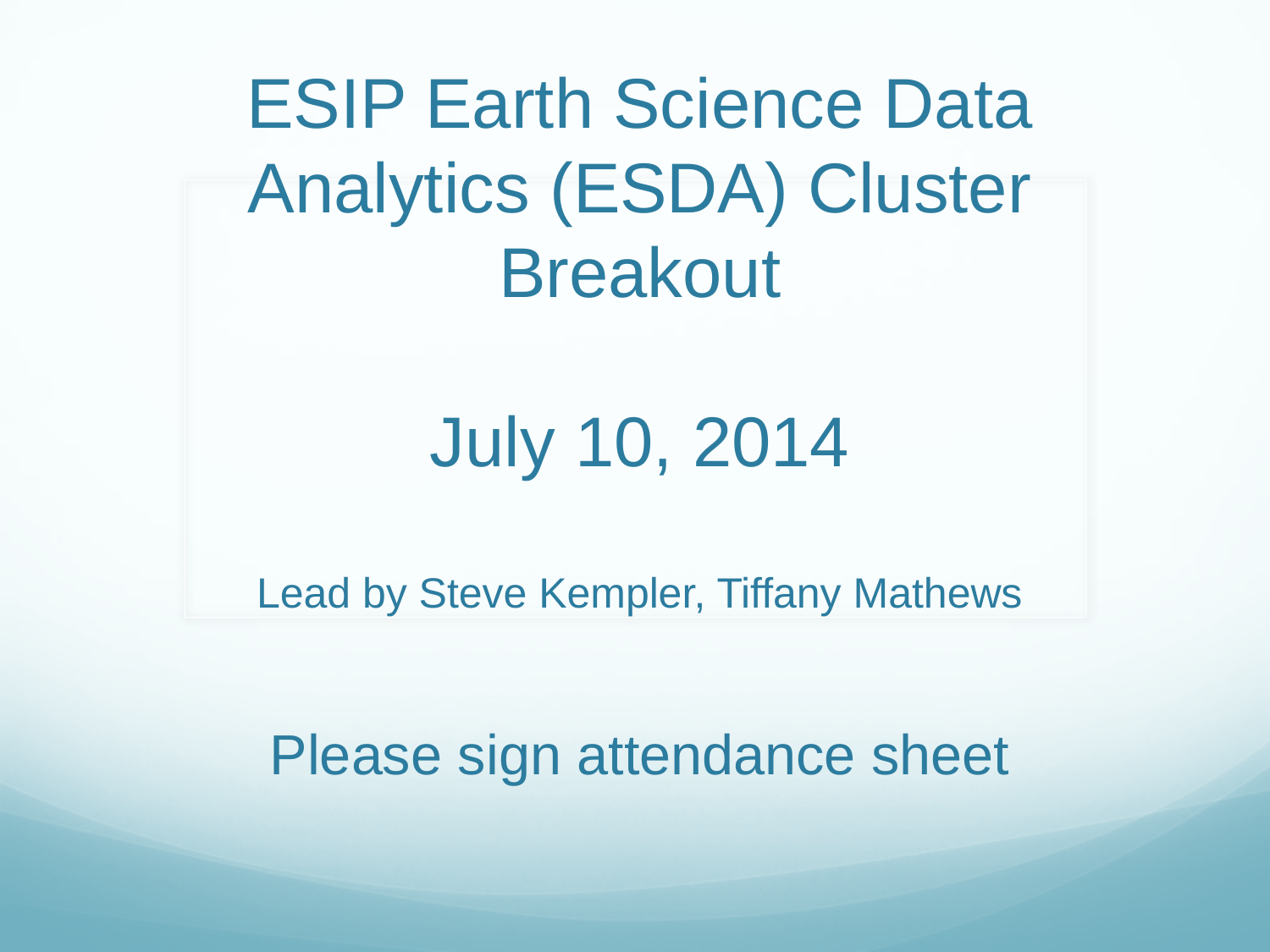

# ESIP Earth Science Data Analytics (ESDA) Cluster Breakout July 10, 2014 Lead by Steve Kempler, Tiffany Mathews Please sign attendance sheet